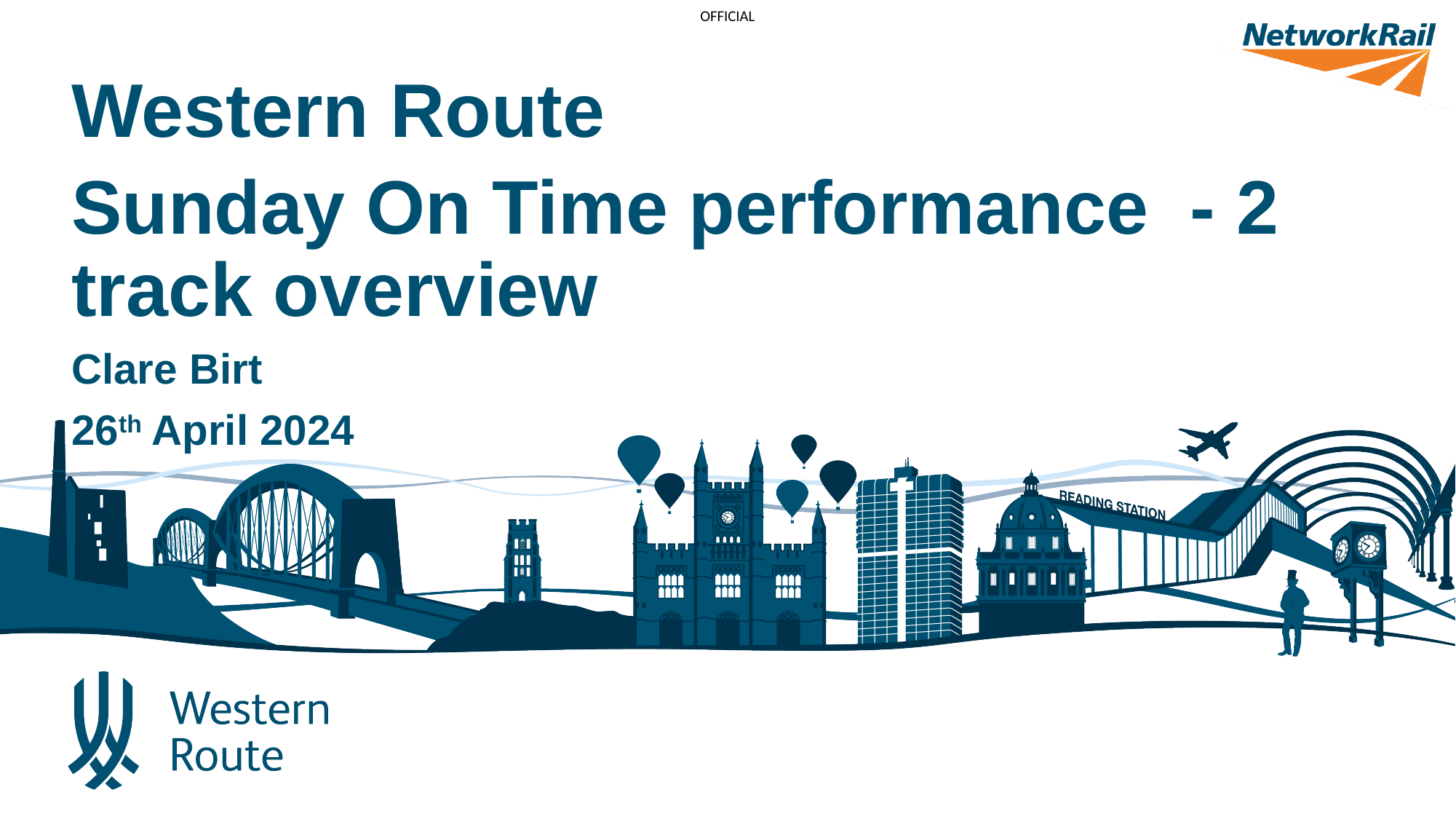

Western Route
Sunday On Time performance  - 2 track overview
Clare Birt
26th April 2024